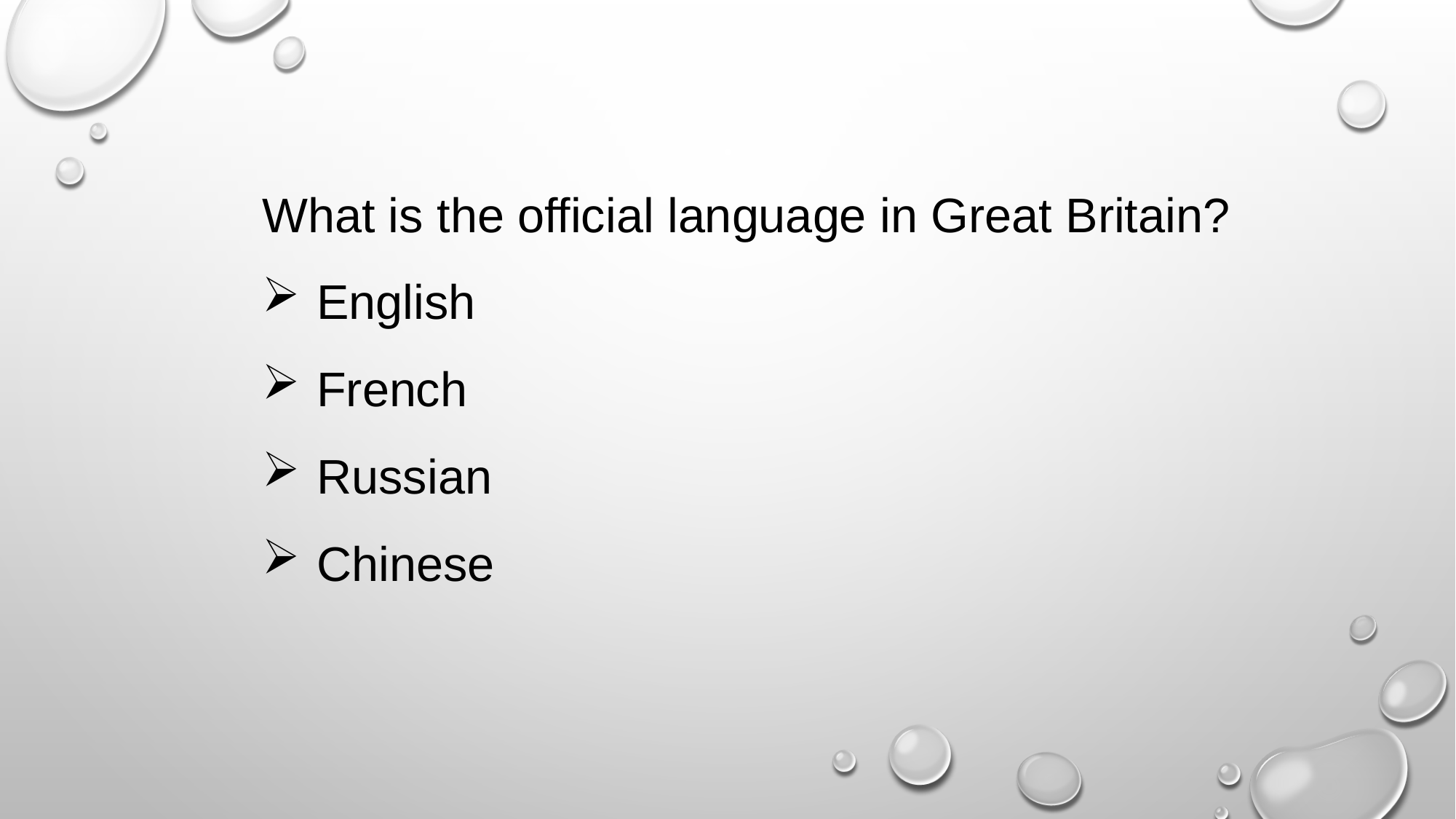

What is the official language in Great Britain?
English
French
Russian
Chinese